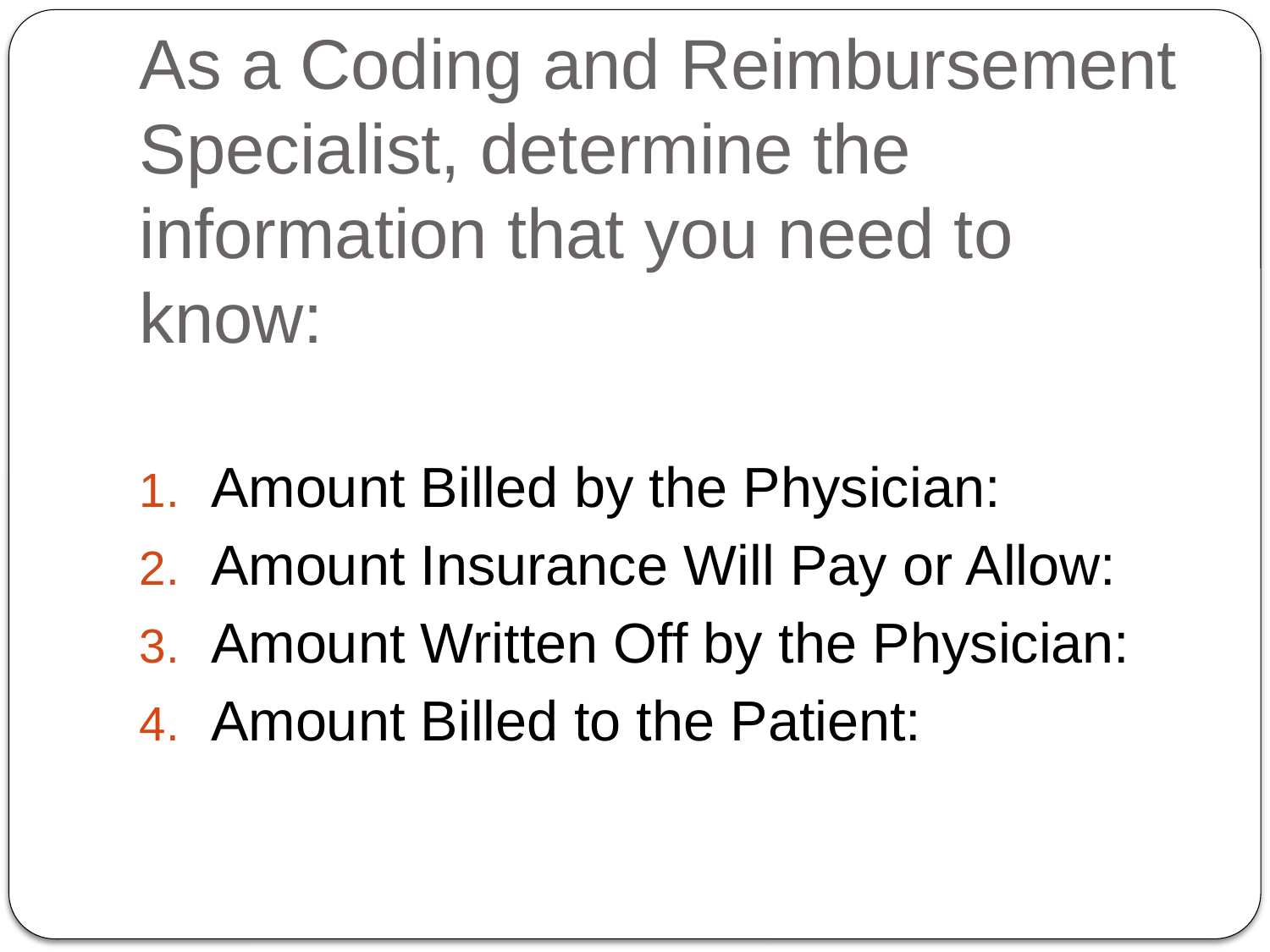

# As a Coding and Reimbursement Specialist, determine the information that you need to know:
Amount Billed by the Physician:
Amount Insurance Will Pay or Allow:
Amount Written Off by the Physician:
Amount Billed to the Patient: